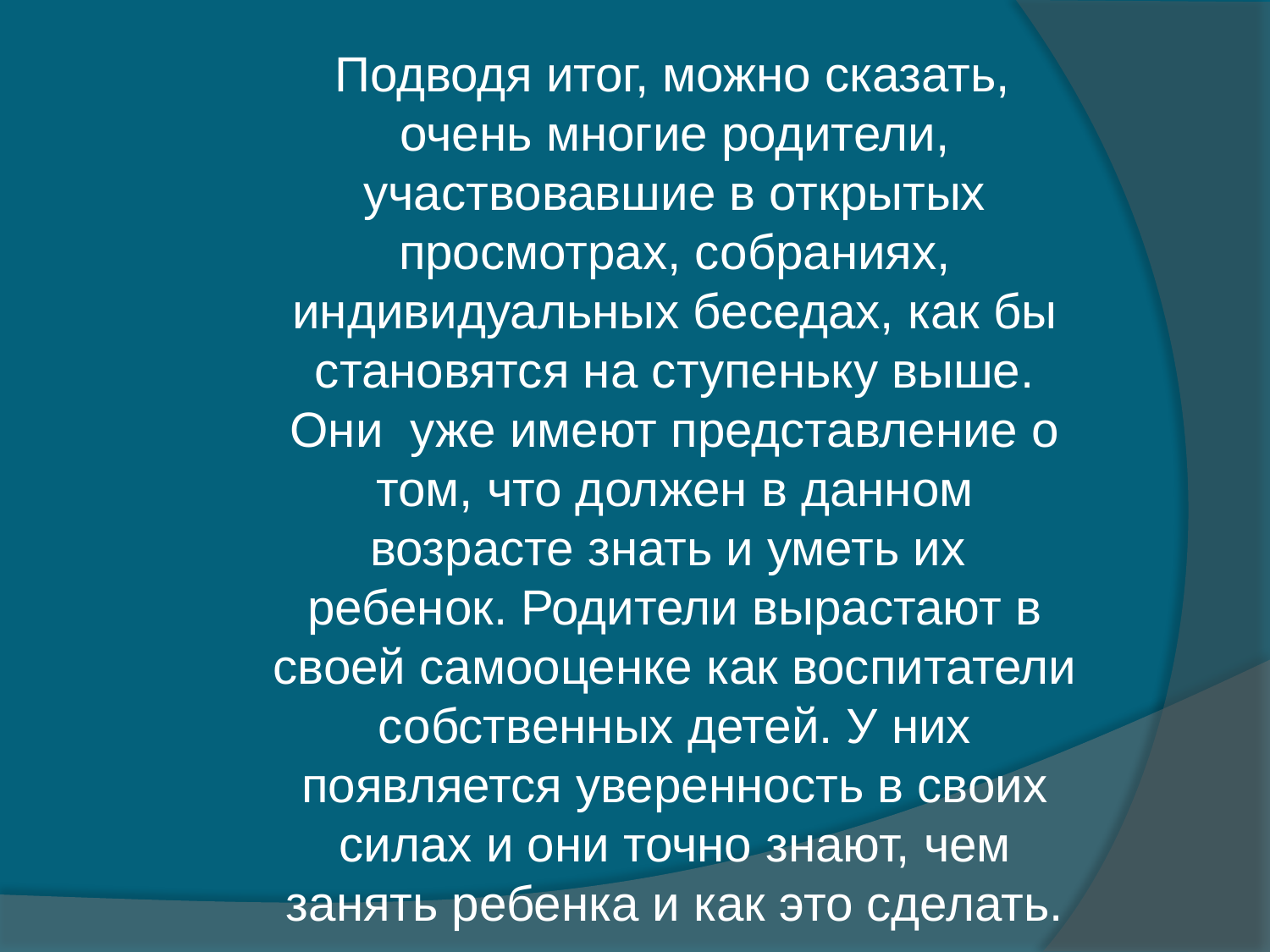

Подводя итог, можно сказать,  очень многие родители, участвовавшие в открытых просмотрах, собраниях, индивидуальных беседах, как бы становятся на ступеньку выше. Они  уже имеют представление о том, что должен в данном возрасте знать и уметь их  ребенок. Родители вырастают в своей самооценке как воспитатели собственных детей. У них появляется уверенность в своих силах и они точно знают, чем занять ребенка и как это сделать.